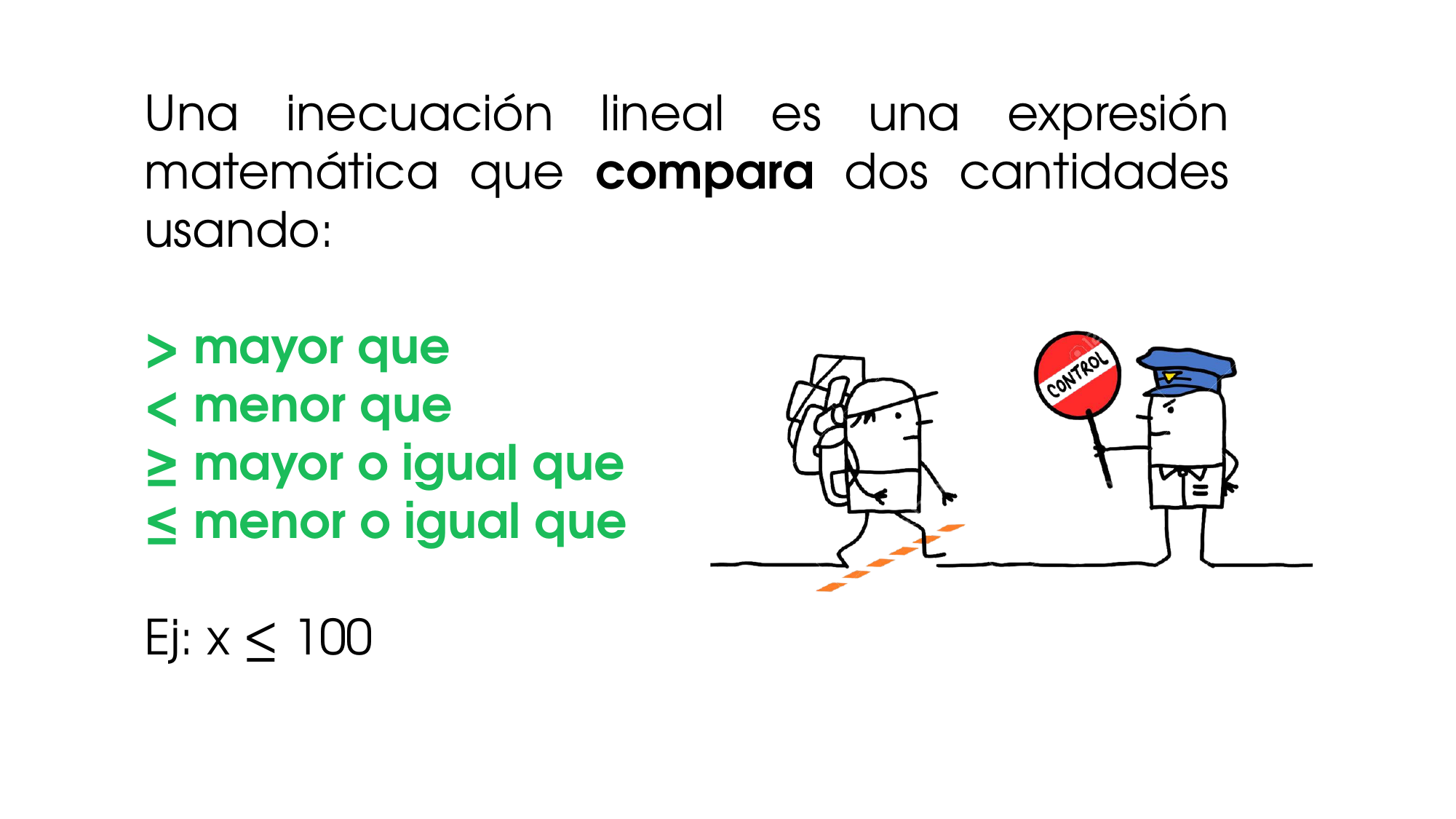

Una inecuación lineal es una expresión matemática que compara dos cantidades usando:

> mayor que
< menor que
≥ mayor o igual que
≤ menor o igual que

Ej: x ≤ 100